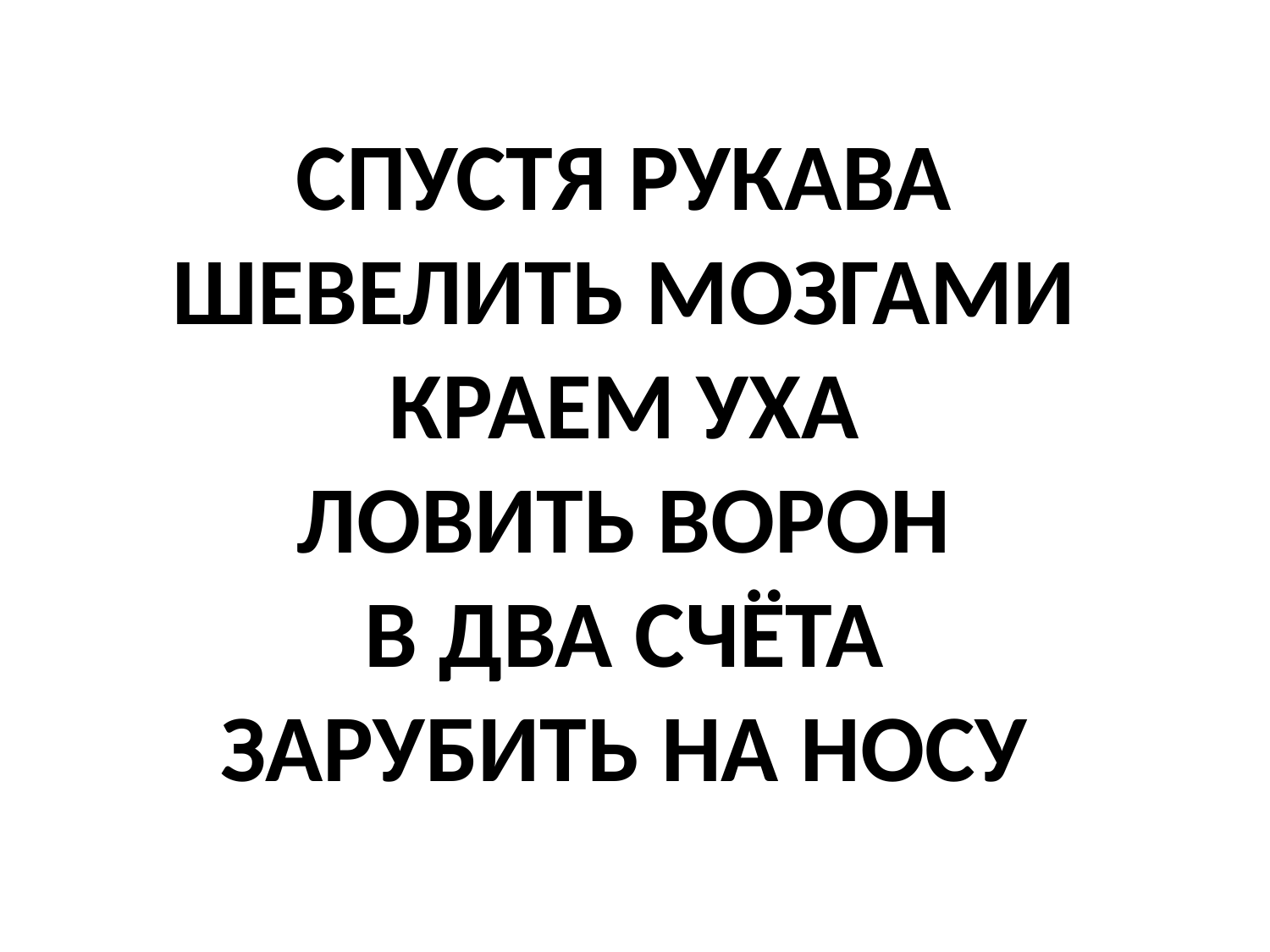

#
Спустя рукава
Шевелить мозгами
Краем уха
Ловить ворон
В два счёта
Зарубить на носу